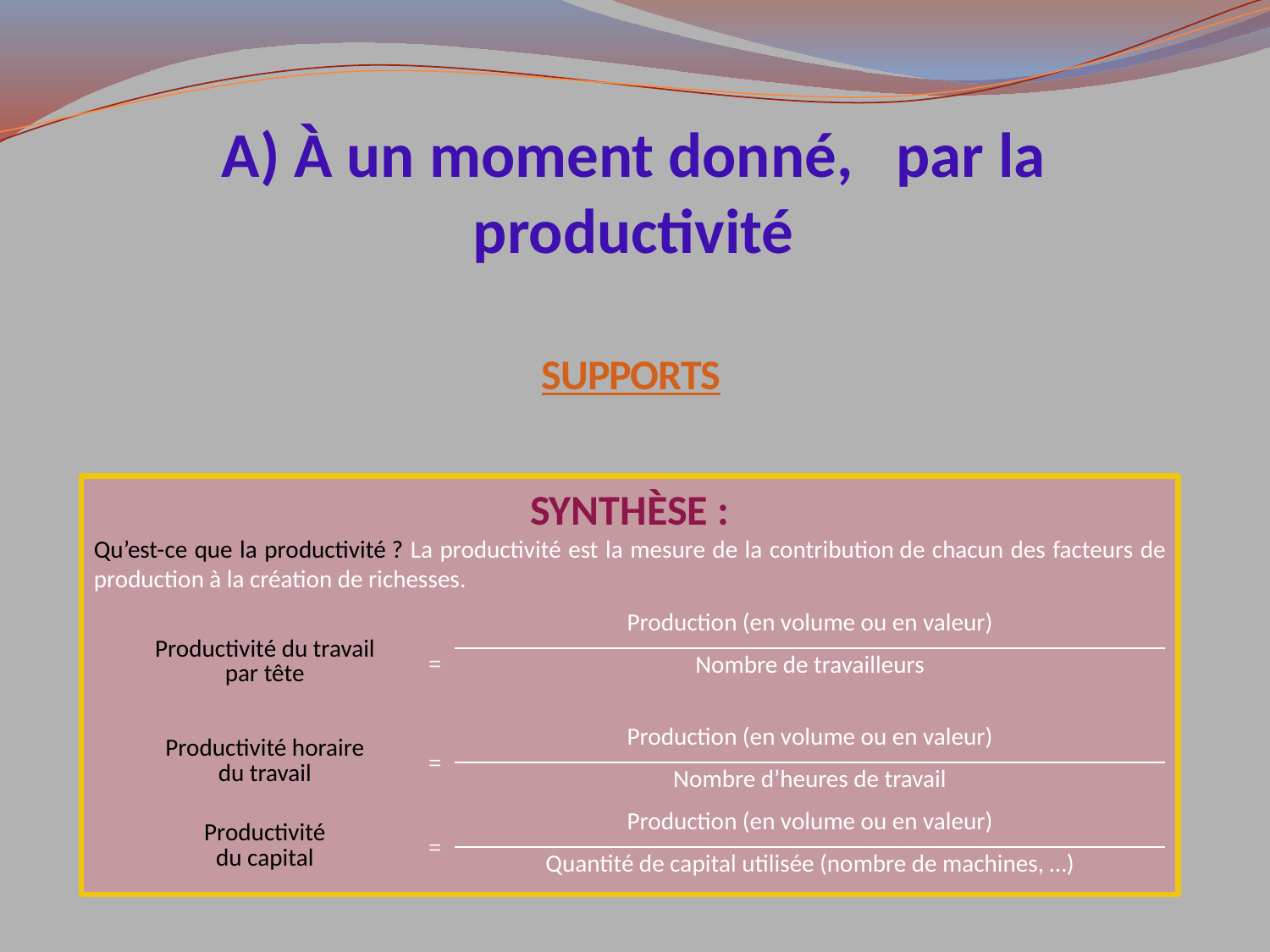

# A) À un moment donné,   par la productivité
SUPPORTS

SYNTHÈSE :
Qu’est-ce que la productivité ? La productivité est la mesure de la contribution de chacun des facteurs de production à la création de richesses.

| Productivité du travail par tête | = | Production (en volume ou en valeur) |
| --- | --- | --- |
|  |  | Nombre de travailleurs |
| Productivité horaire du travail | = | Production (en volume ou en valeur) |
|  |  | Nombre d’heures de travail |
| Productivité du capital | = | Production (en volume ou en valeur) |
|  |  | Quantité de capital utilisée (nombre de machines, …) |